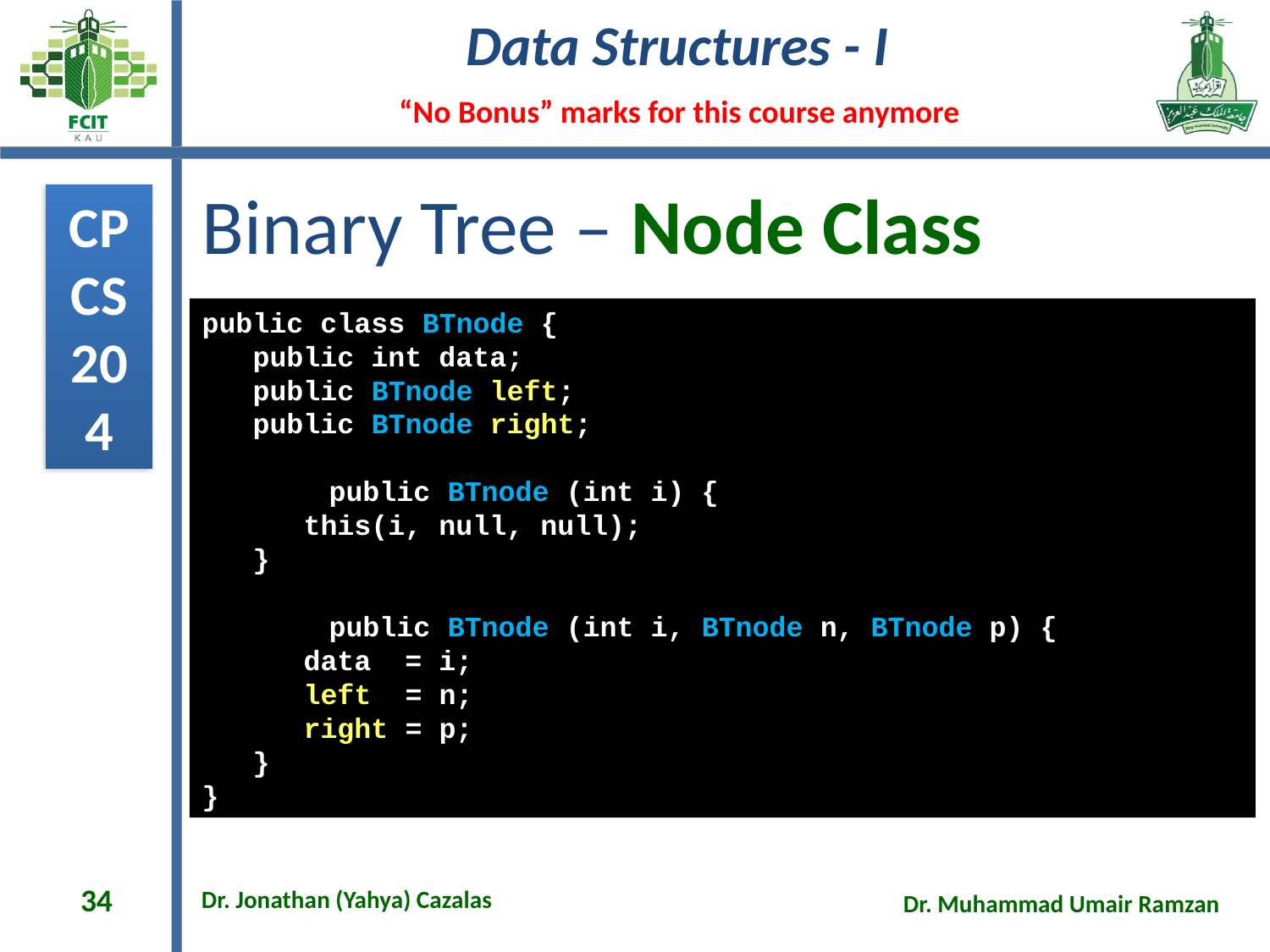

# Binary Tree – Node Class
public class BTnode {
   public int data;
   public BTnode left;
   public BTnode right;

	public BTnode (int i) {
      this(i, null, null);
   }

	public BTnode (int i, BTnode n, BTnode p) {
      data  = i;
      left  = n;
      right = p;
   }
}

34